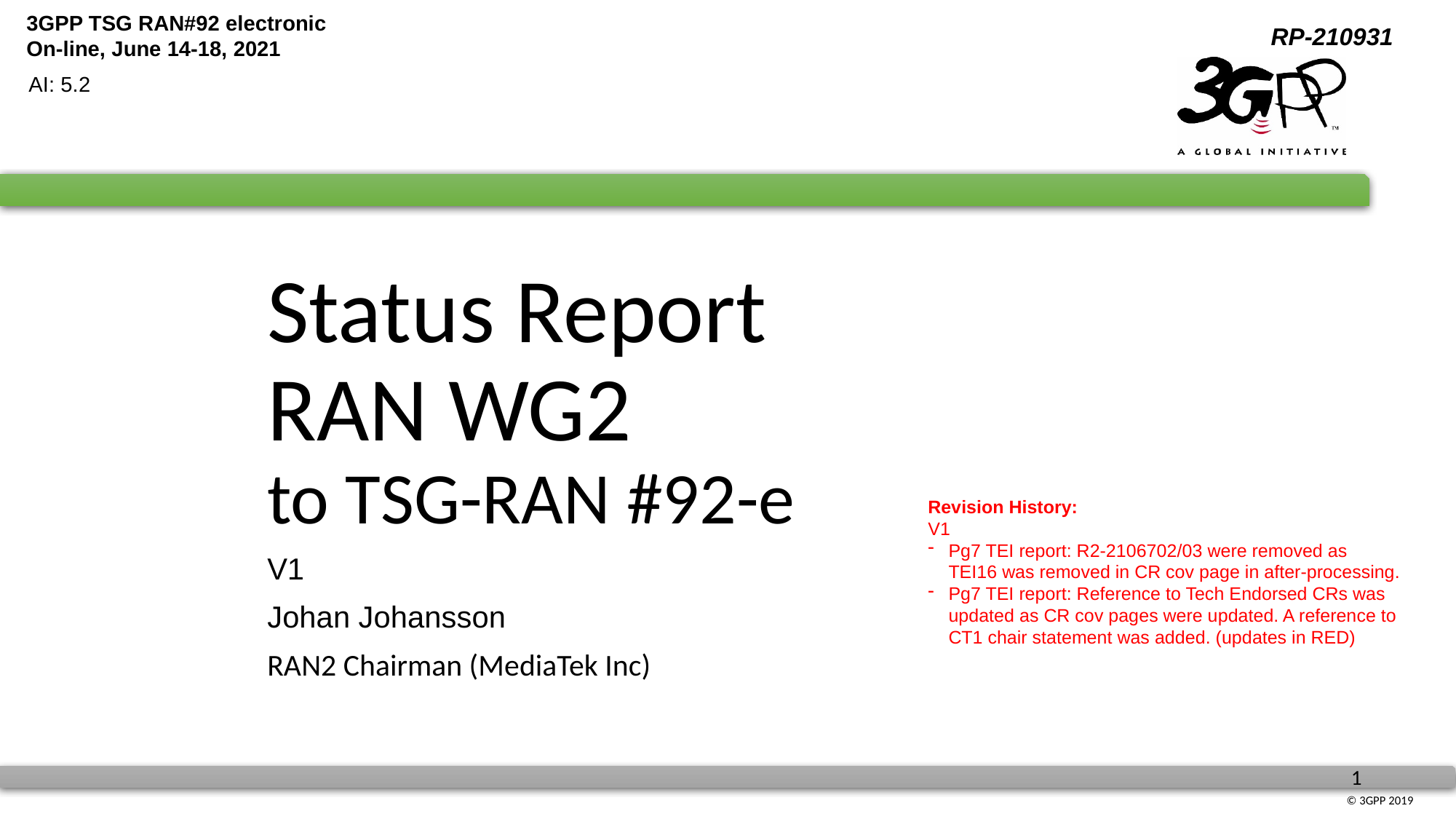

AI: 5.2
# Status Report RAN WG2 to TSG-RAN #92-e
Revision History:
V1
Pg7 TEI report: R2-2106702/03 were removed as
TEI16 was removed in CR cov page in after-processing.
Pg7 TEI report: Reference to Tech Endorsed CRs was
updated as CR cov pages were updated. A reference to
CT1 chair statement was added. (updates in RED)
V1
Johan Johansson
RAN2 Chairman (MediaTek Inc)